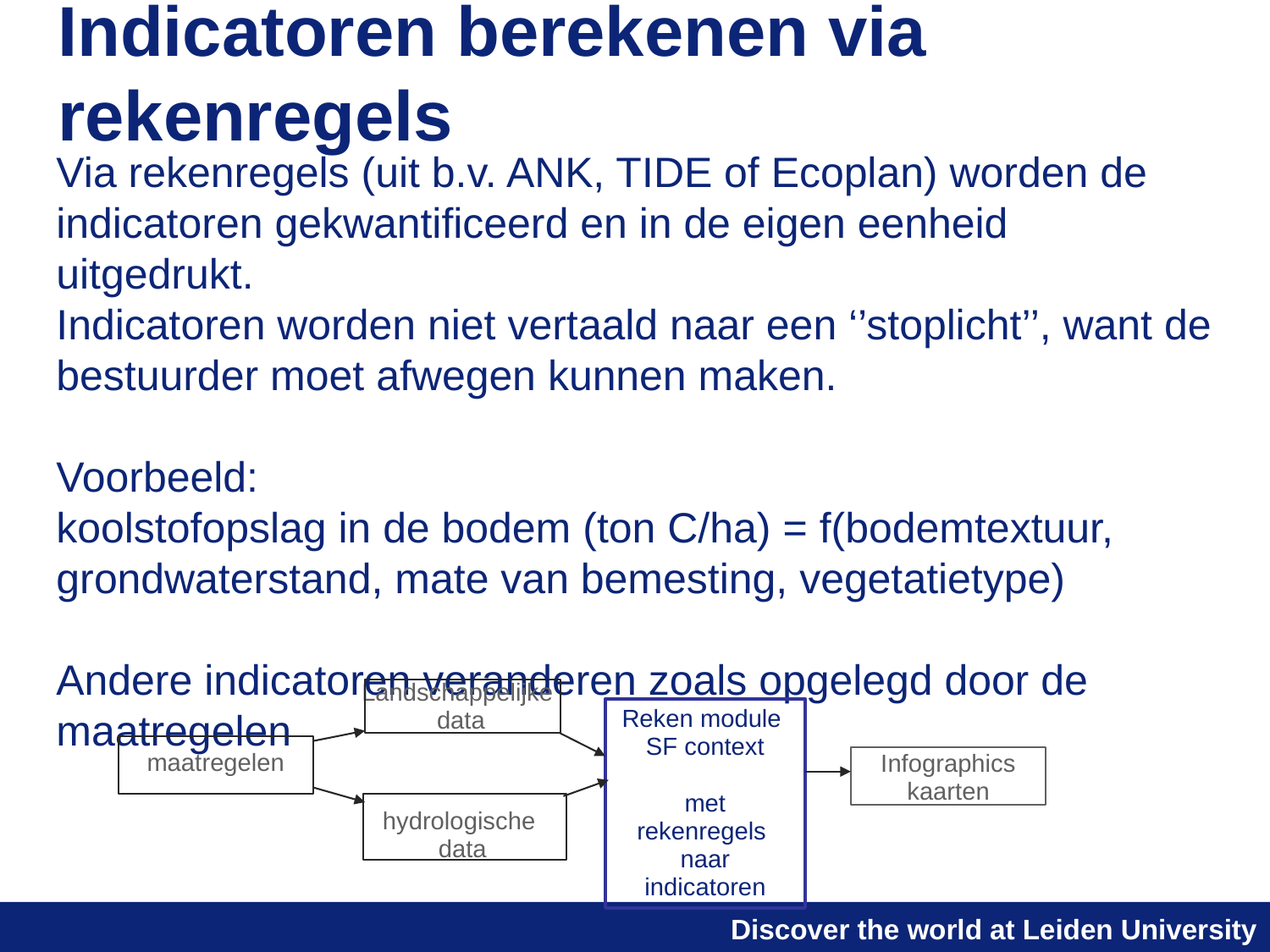

# Indicatoren berekenen via rekenregels
Via rekenregels (uit b.v. ANK, TIDE of Ecoplan) worden de indicatoren gekwantificeerd en in de eigen eenheid uitgedrukt.
Indicatoren worden niet vertaald naar een ‘’stoplicht’’, want de bestuurder moet afwegen kunnen maken.

Voorbeeld:
koolstofopslag in de bodem (ton C/ha) = f(bodemtextuur, grondwaterstand, mate van bemesting, vegetatietype)

Andere indicatoren veranderen zoals opgelegd door de maatregelen
Landschappelijke
data

Reken module
SF context

met rekenregels
naar indicatoren

maatregelen
Infographics
kaarten

hydrologische
data